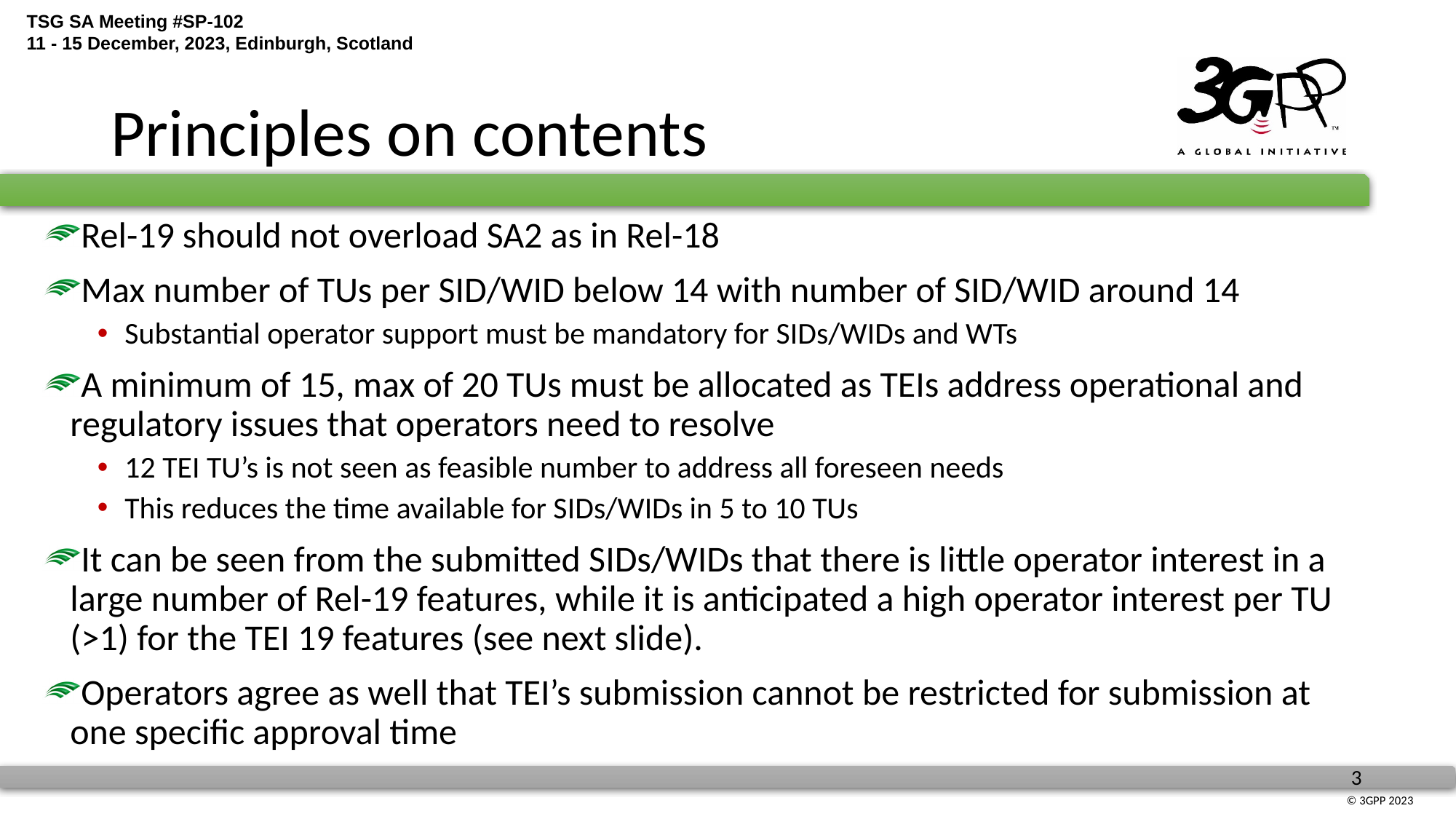

# Principles on contents
Rel-19 should not overload SA2 as in Rel-18
Max number of TUs per SID/WID below 14 with number of SID/WID around 14
Substantial operator support must be mandatory for SIDs/WIDs and WTs
A minimum of 15, max of 20 TUs must be allocated as TEIs address operational and regulatory issues that operators need to resolve
12 TEI TU’s is not seen as feasible number to address all foreseen needs
This reduces the time available for SIDs/WIDs in 5 to 10 TUs
It can be seen from the submitted SIDs/WIDs that there is little operator interest in a large number of Rel-19 features, while it is anticipated a high operator interest per TU (>1) for the TEI 19 features (see next slide).
Operators agree as well that TEI’s submission cannot be restricted for submission at one specific approval time